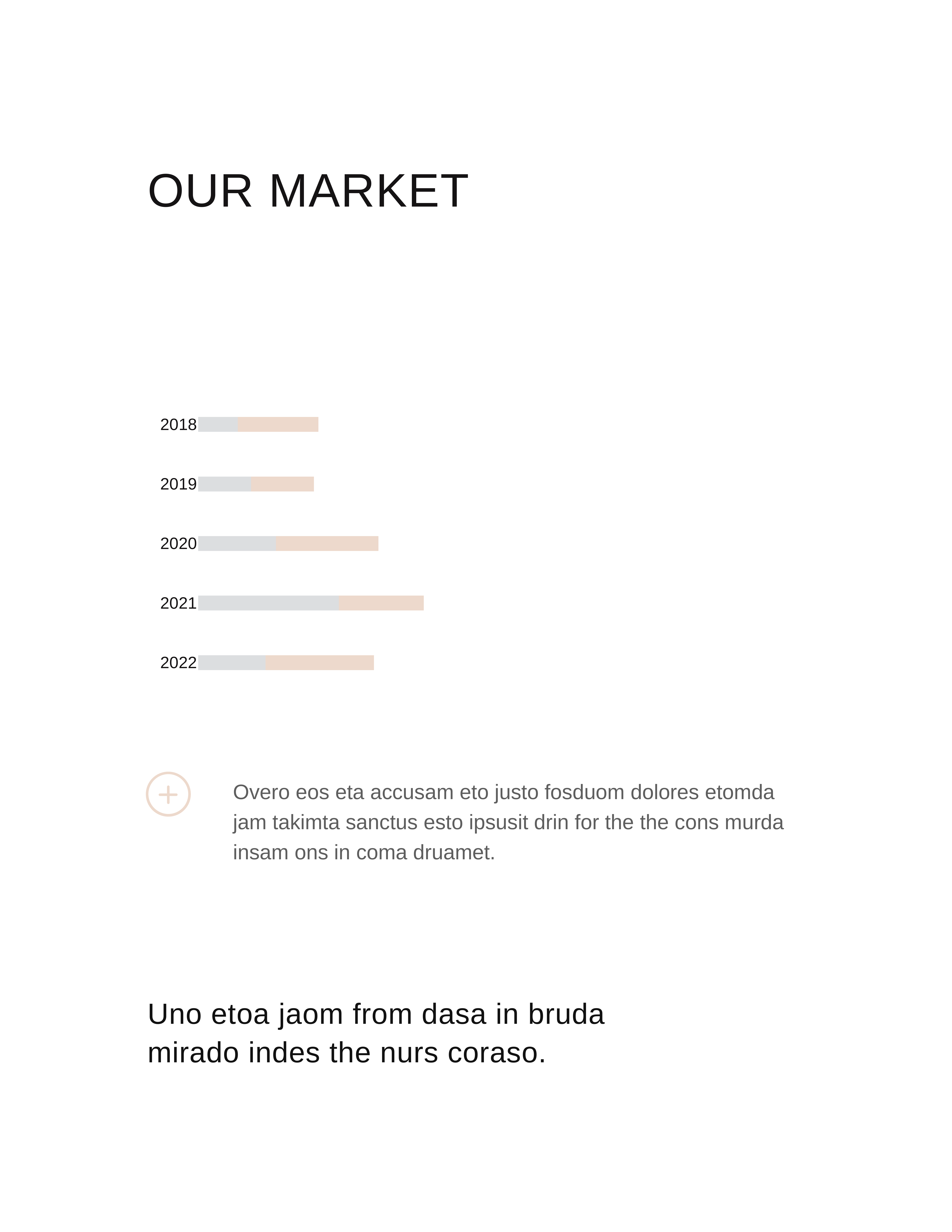

OUR MARKET

### Chart

| Category | Onre | Two |
|---|---|---|
| 2018 | 27.0 | 55.0 |
| 2019 | 36.0 | 43.0 |
| 2020 | 53.0 | 70.0 |
| 2021 | 96.0 | 58.0 |
| 2022 | 46.0 | 74.0 |
Overo eos eta accusam eto justo fosduom dolores etomda jam takimta sanctus esto ipsusit drin for the the cons murda insam ons in coma druamet.

Uno etoa jaom from dasa in bruda mirado indes the nurs coraso.